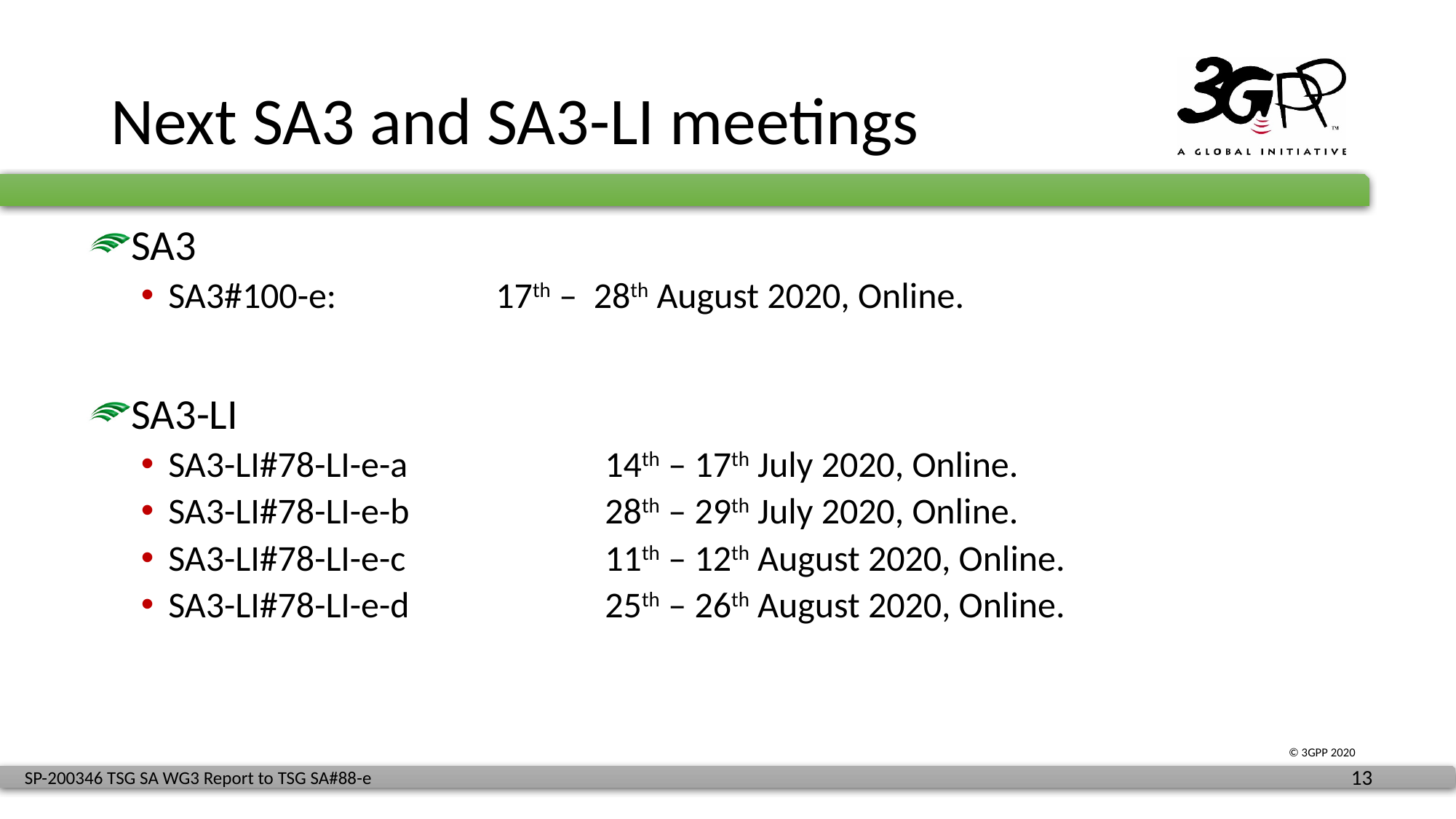

# Next SA3 and SA3-LI meetings
SA3
SA3#100-e:		17th –  28th August 2020, Online.

SA3-LI
SA3-LI#78-LI-e-a		14th – 17th July 2020, Online.
SA3-LI#78-LI-e-b		28th – 29th July 2020, Online.
SA3-LI#78-LI-e-c		11th – 12th August 2020, Online.
SA3-LI#78-LI-e-d		25th – 26th August 2020, Online.